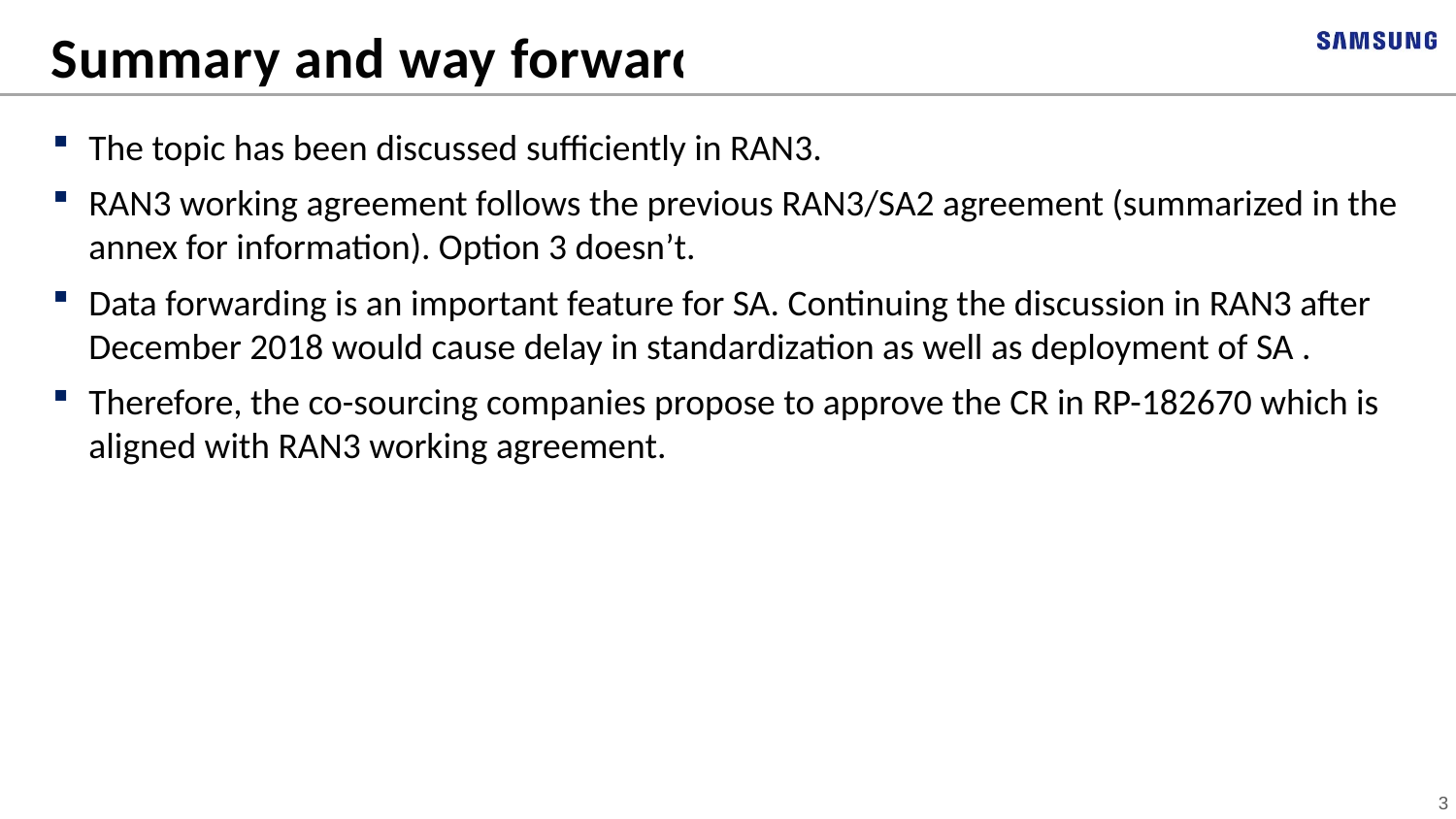

# Summary and way forward
The topic has been discussed sufficiently in RAN3.
RAN3 working agreement follows the previous RAN3/SA2 agreement (summarized in the annex for information). Option 3 doesn’t.
Data forwarding is an important feature for SA. Continuing the discussion in RAN3 after December 2018 would cause delay in standardization as well as deployment of SA .
Therefore, the co-sourcing companies propose to approve the CR in RP-182670 which is aligned with RAN3 working agreement.